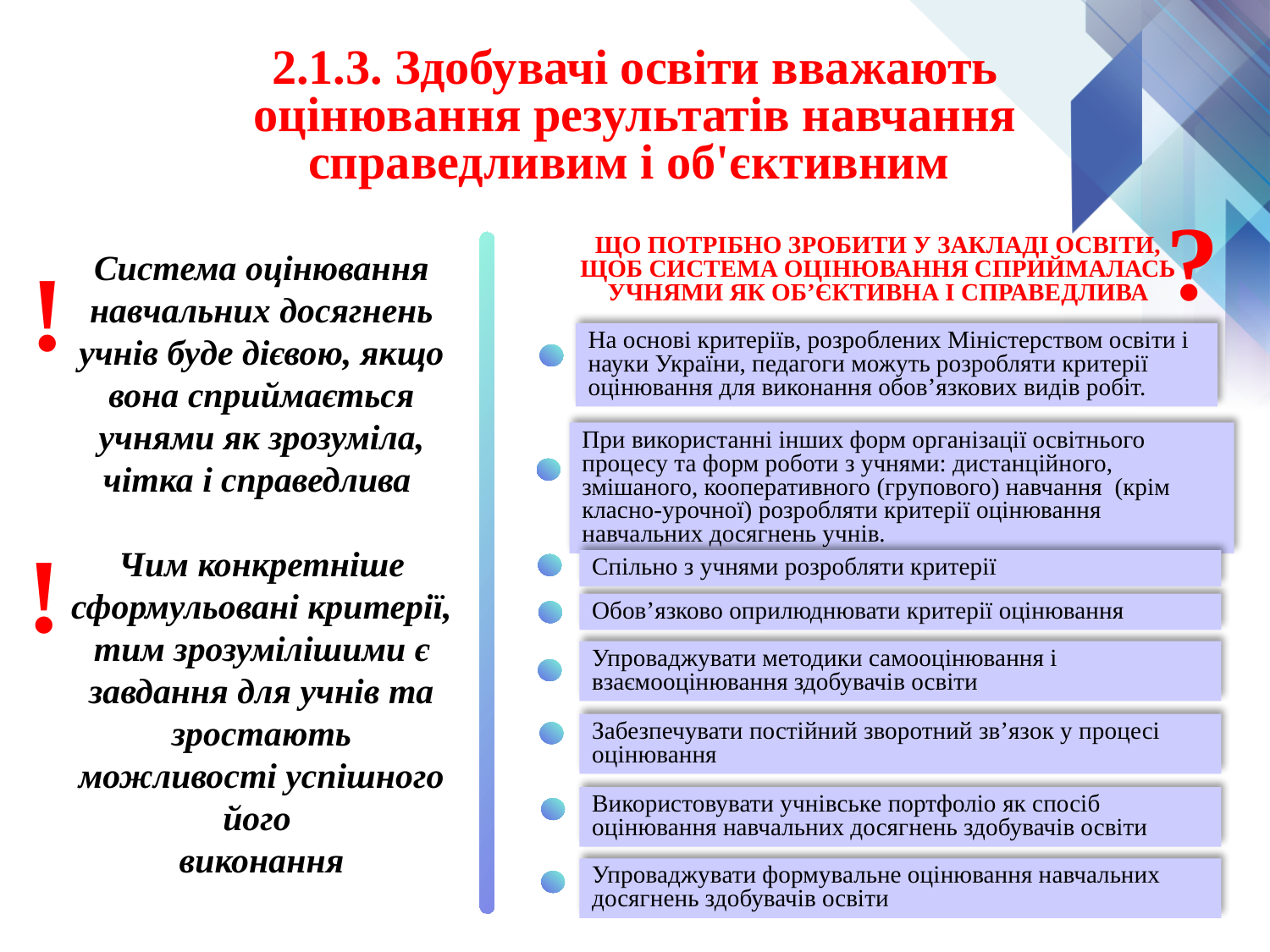

2.1.3. Здобувачі освіти вважають оцінювання результатів навчання справедливим і об'єктивним
?
ЩО ПОТРІБНО ЗРОБИТИ У ЗАКЛАДІ ОСВІТИ, ЩОБ СИСТЕМА ОЦІНЮВАННЯ СПРИЙМАЛАСЬ УЧНЯМИ ЯК ОБ’ЄКТИВНА І СПРАВЕДЛИВА
!
Система оцінювання навчальних досягнень учнів буде дієвою, якщо вона сприймається учнями як зрозуміла, чітка і справедлива

Чим конкретніше сформульовані критерії, тим зрозумілішими є завдання для учнів та зростають можливості успішного його
виконання
На основі критеріїв, розроблених Міністерством освіти і науки України, педагоги можуть розробляти критерії оцінювання для виконання обов’язкових видів робіт.

При використанні інших форм організації освітнього процесу та форм роботи з учнями: дистанційного, змішаного, кооперативного (групового) навчання  (крім класно-урочної) розробляти критерії оцінювання навчальних досягнень учнів.

!
Спільно з учнями розробляти критерії

Обов’язково оприлюднювати критерії оцінювання

Упроваджувати методики самооцінювання і взаємооцінювання здобувачів освіти

Забезпечувати постійний зворотний зв’язок у процесі оцінювання

Використовувати учнівське портфоліо як спосіб оцінювання навчальних досягнень здобувачів освіти

Упроваджувати формувальне оцінювання навчальних досягнень здобувачів освіти